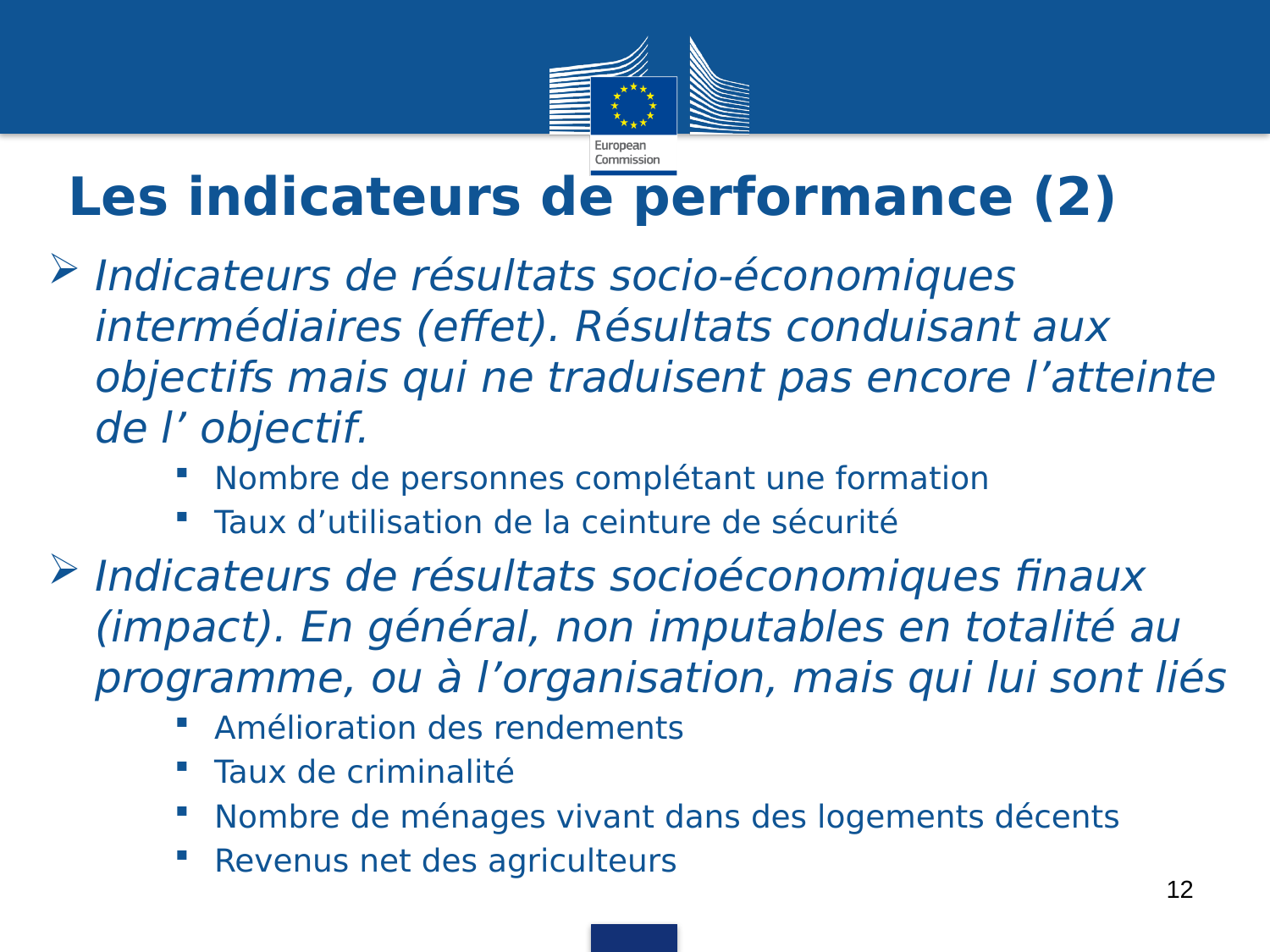

Les indicateurs de performance (2)
Indicateurs de résultats socio-économiques intermédiaires (effet). Résultats conduisant aux objectifs mais qui ne traduisent pas encore l’atteinte de l’ objectif.
Nombre de personnes complétant une formation
Taux d’utilisation de la ceinture de sécurité
Indicateurs de résultats socioéconomiques finaux (impact). En général, non imputables en totalité au programme, ou à l’organisation, mais qui lui sont liés
Amélioration des rendements
Taux de criminalité
Nombre de ménages vivant dans des logements décents
Revenus net des agriculteurs

12